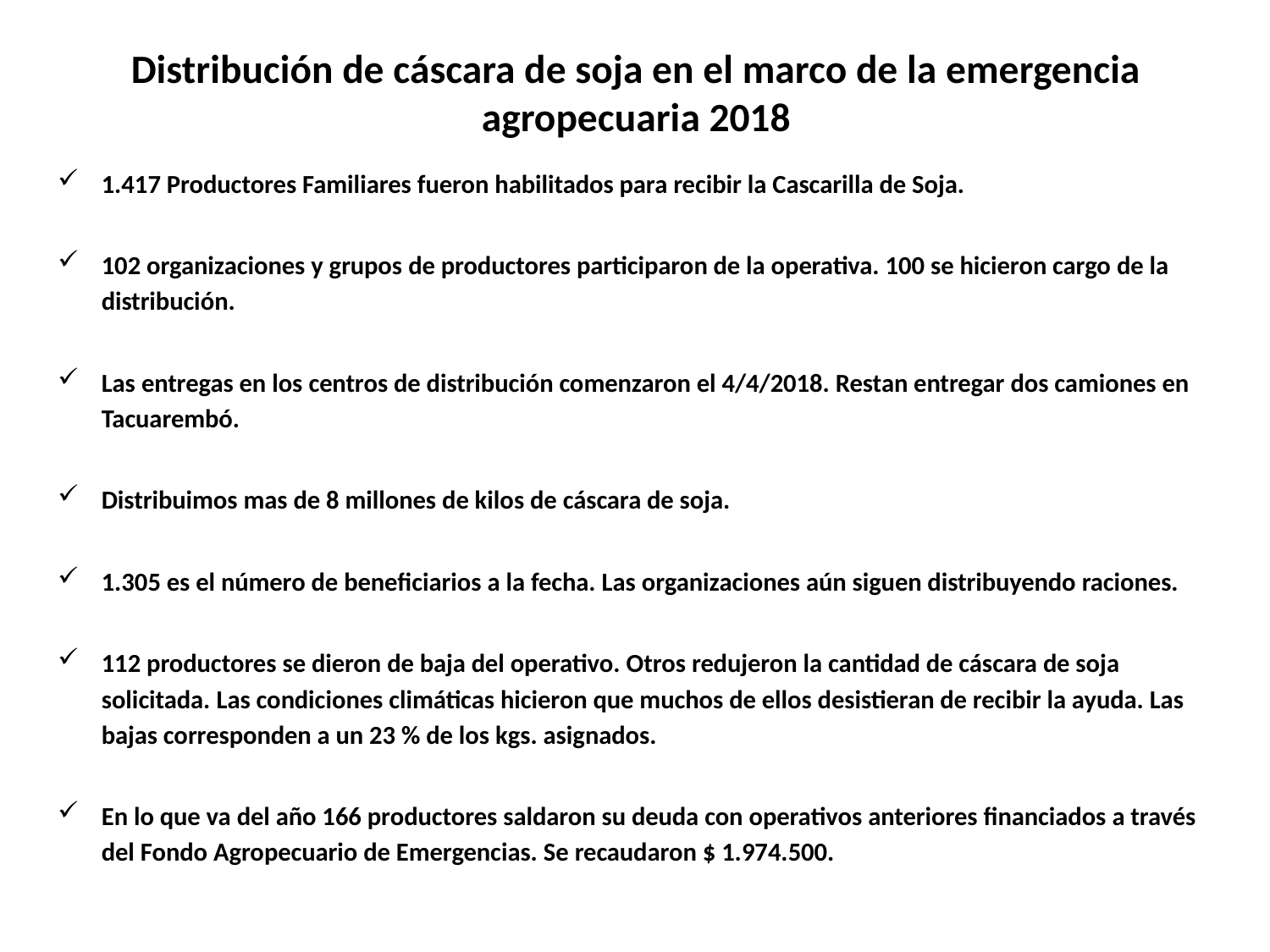

# Distribución de cáscara de soja en el marco de la emergencia agropecuaria 2018
1.417 Productores Familiares fueron habilitados para recibir la Cascarilla de Soja.

102 organizaciones y grupos de productores participaron de la operativa. 100 se hicieron cargo de la distribución.

Las entregas en los centros de distribución comenzaron el 4/4/2018. Restan entregar dos camiones en Tacuarembó.

Distribuimos mas de 8 millones de kilos de cáscara de soja.

1.305 es el número de beneficiarios a la fecha. Las organizaciones aún siguen distribuyendo raciones.

112 productores se dieron de baja del operativo. Otros redujeron la cantidad de cáscara de soja solicitada. Las condiciones climáticas hicieron que muchos de ellos desistieran de recibir la ayuda. Las bajas corresponden a un 23 % de los kgs. asignados.

En lo que va del año 166 productores saldaron su deuda con operativos anteriores financiados a través del Fondo Agropecuario de Emergencias. Se recaudaron $ 1.974.500.